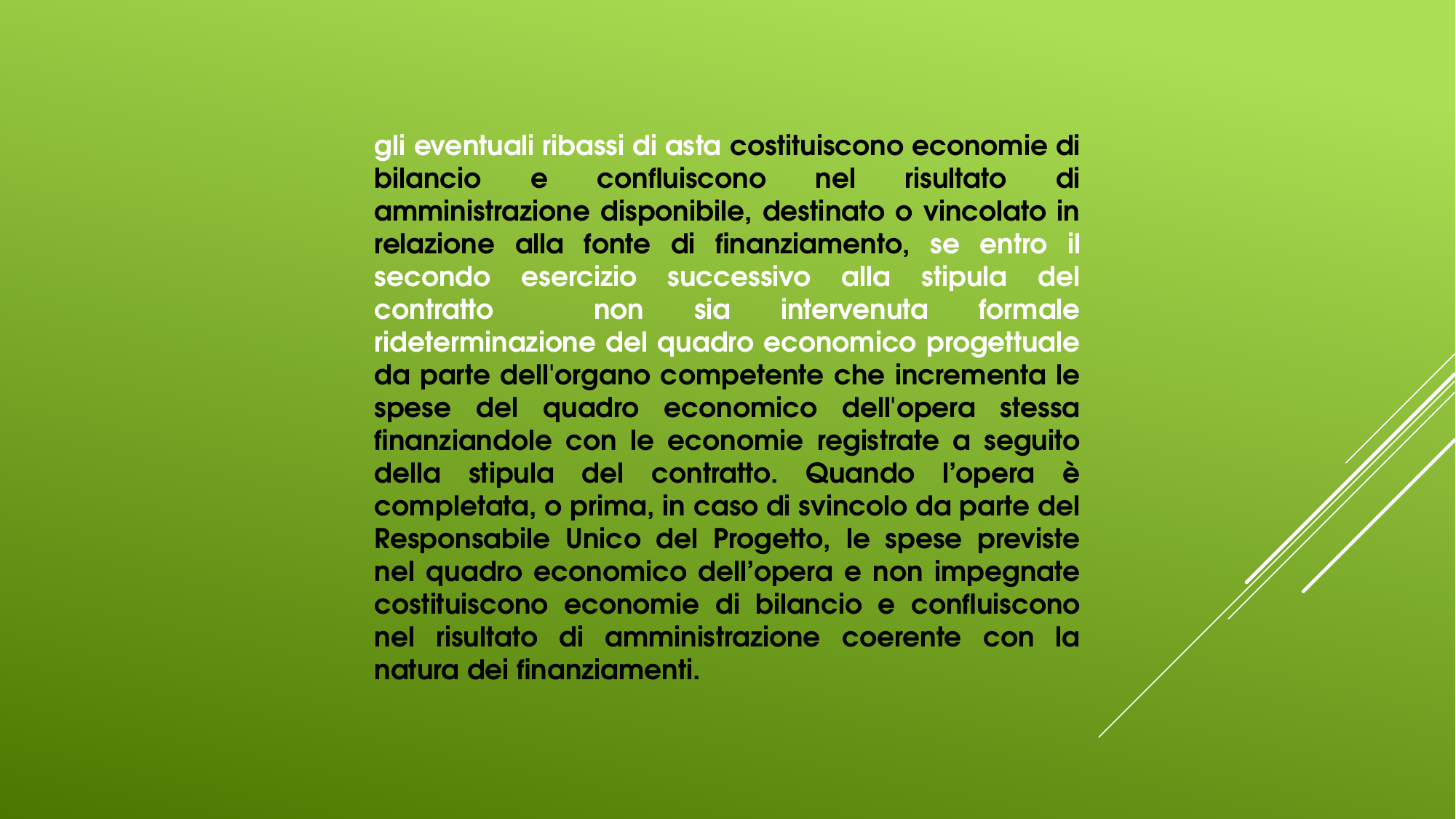

gli eventuali ribassi di asta costituiscono economie di bilancio e confluiscono nel risultato di amministrazione disponibile, destinato o vincolato in relazione alla fonte di finanziamento, se entro il secondo esercizio successivo alla stipula del contratto  non sia intervenuta formale rideterminazione del quadro economico progettuale da parte dell'organo competente che incrementa le spese del quadro economico dell'opera stessa finanziandole con le economie registrate a seguito della stipula del contratto. Quando l’opera è completata, o prima, in caso di svincolo da parte del Responsabile Unico del Progetto, le spese previste nel quadro economico dell’opera e non impegnate costituiscono economie di bilancio e confluiscono nel risultato di amministrazione coerente con la natura dei finanziamenti.